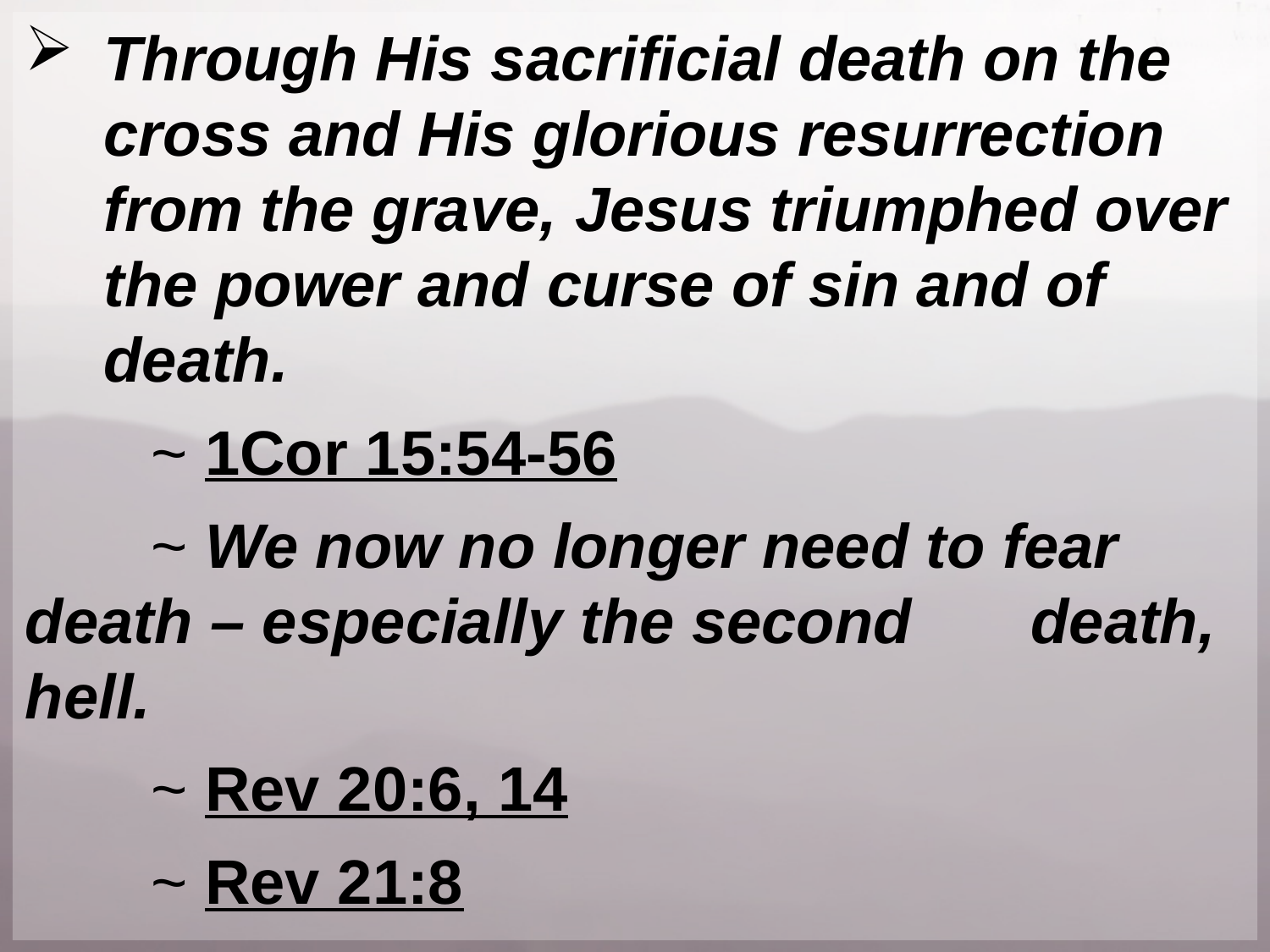

Through His sacrificial death on the cross and His glorious resurrection from the grave, Jesus triumphed over the power and curse of sin and of death.
		~ 1Cor 15:54-56
		~ We now no longer need to fear 						death – especially the second 						death, hell.
		~ Rev 20:6, 14
		~ Rev 21:8